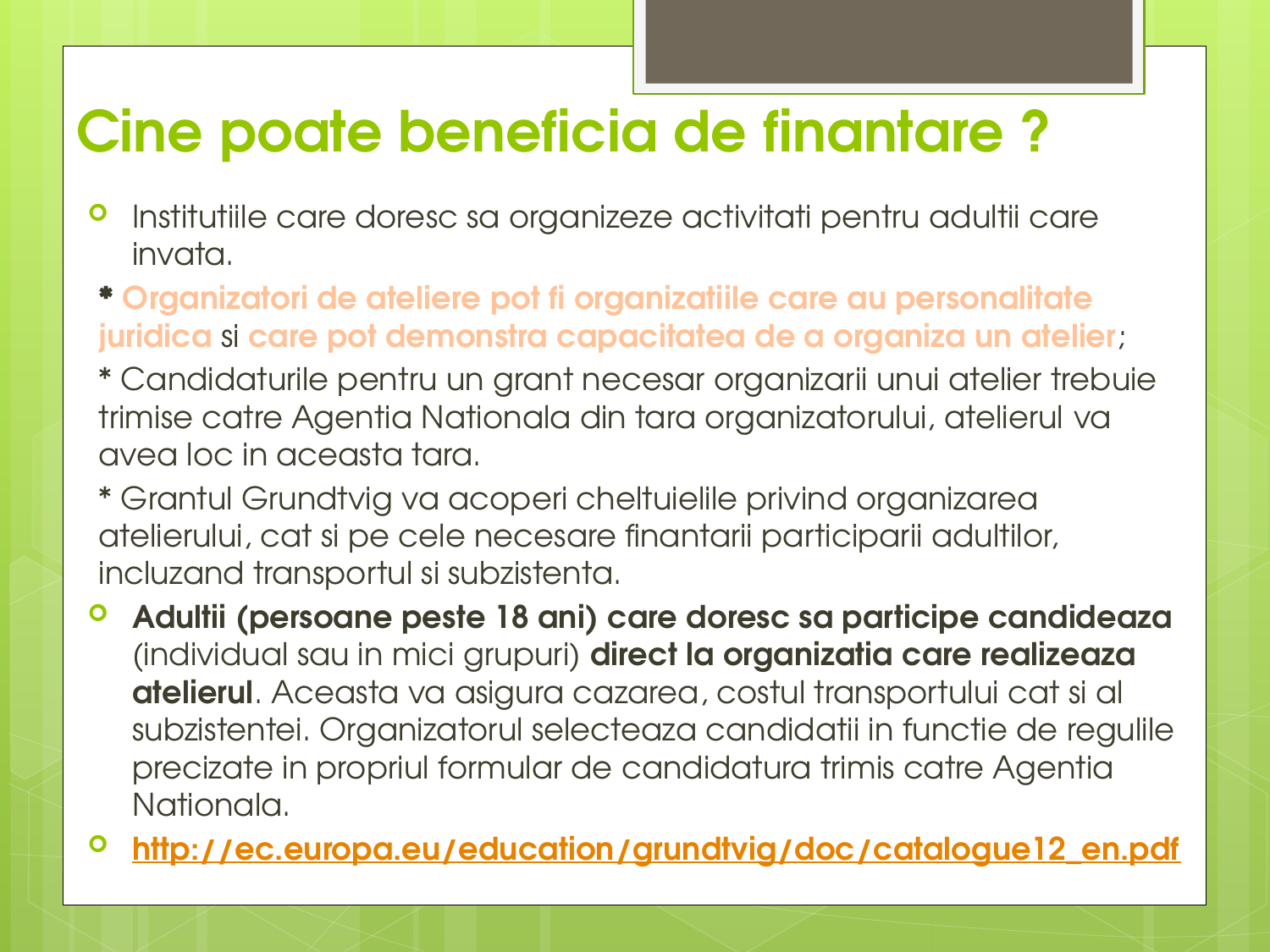

# Cine poate beneficia de finantare ?
Institutiile care doresc sa organizeze activitati pentru adultii care invata.
* Organizatori de ateliere pot fi organizatiile care au personalitate juridica si care pot demonstra capacitatea de a organiza un atelier;
* Candidaturile pentru un grant necesar organizarii unui atelier trebuie trimise catre Agentia Nationala din tara organizatorului, atelierul va avea loc in aceasta tara.
* Grantul Grundtvig va acoperi cheltuielile privind organizarea atelierului, cat si pe cele necesare finantarii participarii adultilor, incluzand transportul si subzistenta.
Adultii (persoane peste 18 ani) care doresc sa participe candideaza (individual sau in mici grupuri) direct la organizatia care realizeaza atelierul. Aceasta va asigura cazarea, costul transportului cat si al subzistentei. Organizatorul selecteaza candidatii in functie de regulile precizate in propriul formular de candidatura trimis catre Agentia Nationala.
http://ec.europa.eu/education/grundtvig/doc/catalogue12_en.pdf